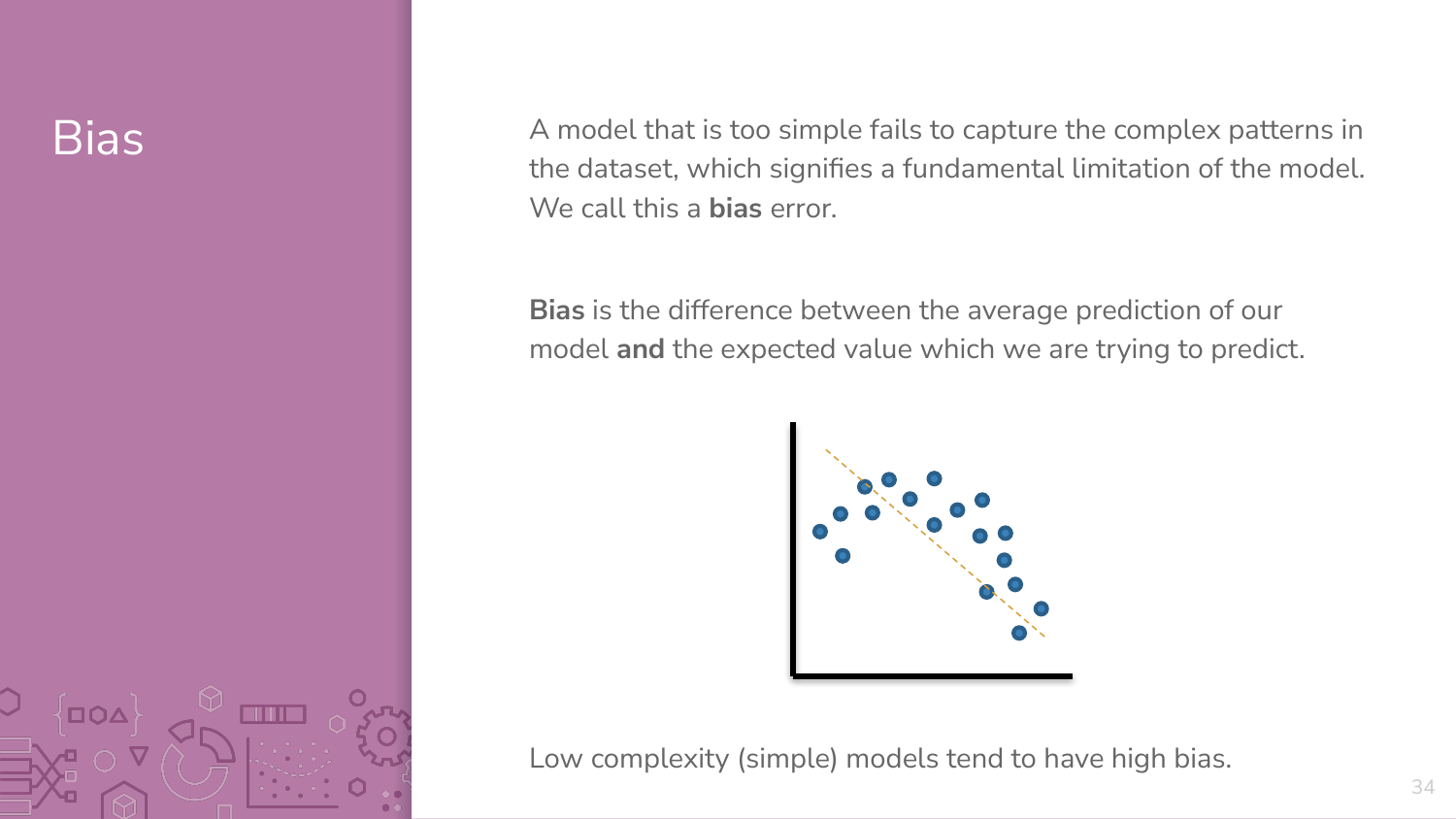

# Bias
A model that is too simple fails to capture the complex patterns in the dataset, which signifies a fundamental limitation of the model. We call this a bias error.

Bias is the difference between the average prediction of our model and the expected value which we are trying to predict.

Low complexity (simple) models tend to have high bias.

34